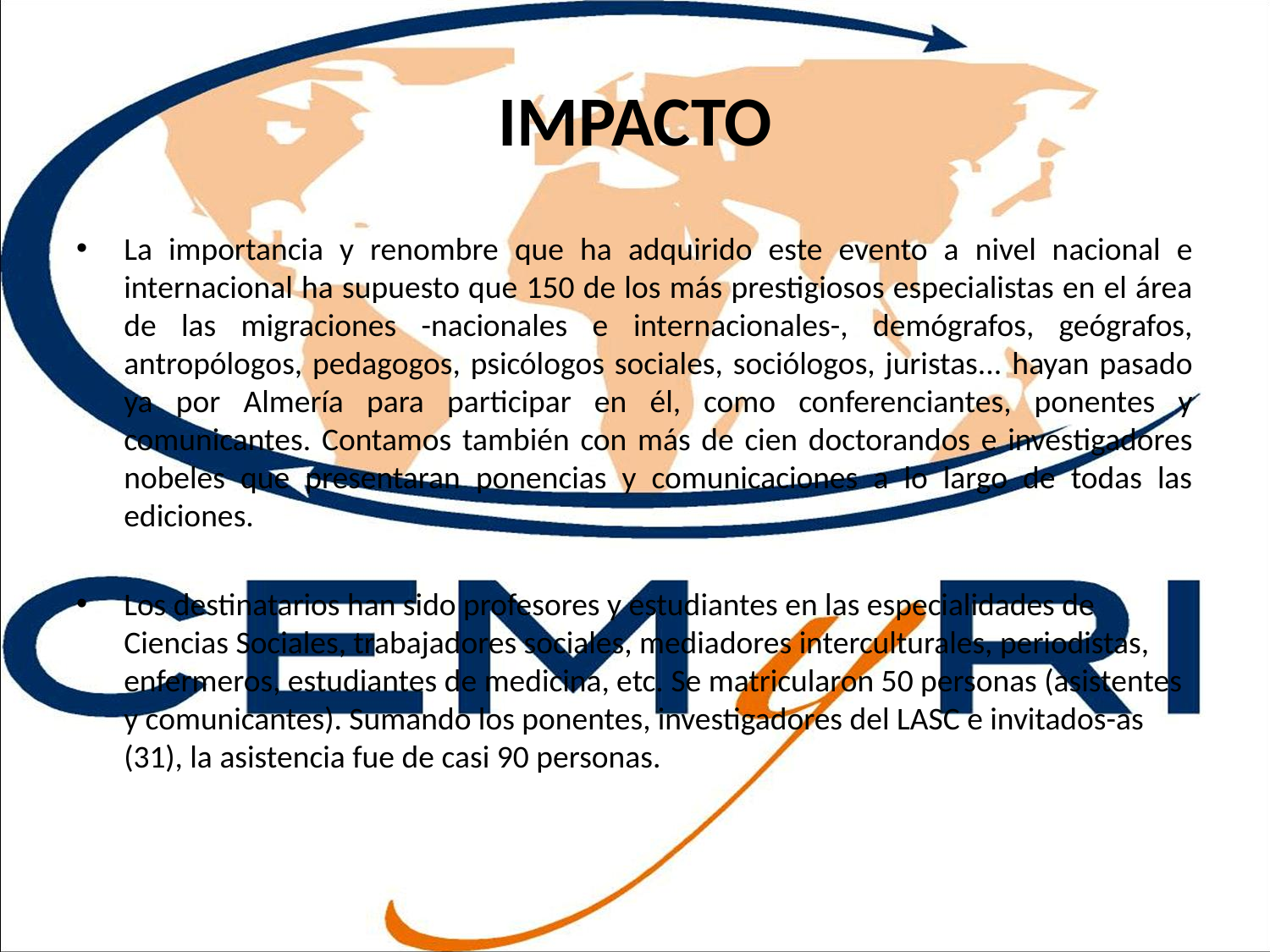

# IMPACTO
La importancia y renombre que ha adquirido este evento a nivel nacional e internacional ha supuesto que 150 de los más prestigiosos especialistas en el área de las migraciones -nacionales e internacionales-, demógrafos, geógrafos, antropólogos, pedagogos, psicólogos sociales, sociólogos, juristas... hayan pasado ya por Almería para participar en él, como conferenciantes, ponentes y comunicantes. Contamos también con más de cien doctorandos e investigadores nobeles que presentaran ponencias y comunicaciones a lo largo de todas las ediciones.

Los destinatarios han sido profesores y estudiantes en las especialidades de Ciencias Sociales, trabajadores sociales, mediadores interculturales, periodistas, enfermeros, estudiantes de medicina, etc. Se matricularon 50 personas (asistentes y comunicantes). Sumando los ponentes, investigadores del LASC e invitados-as (31), la asistencia fue de casi 90 personas.